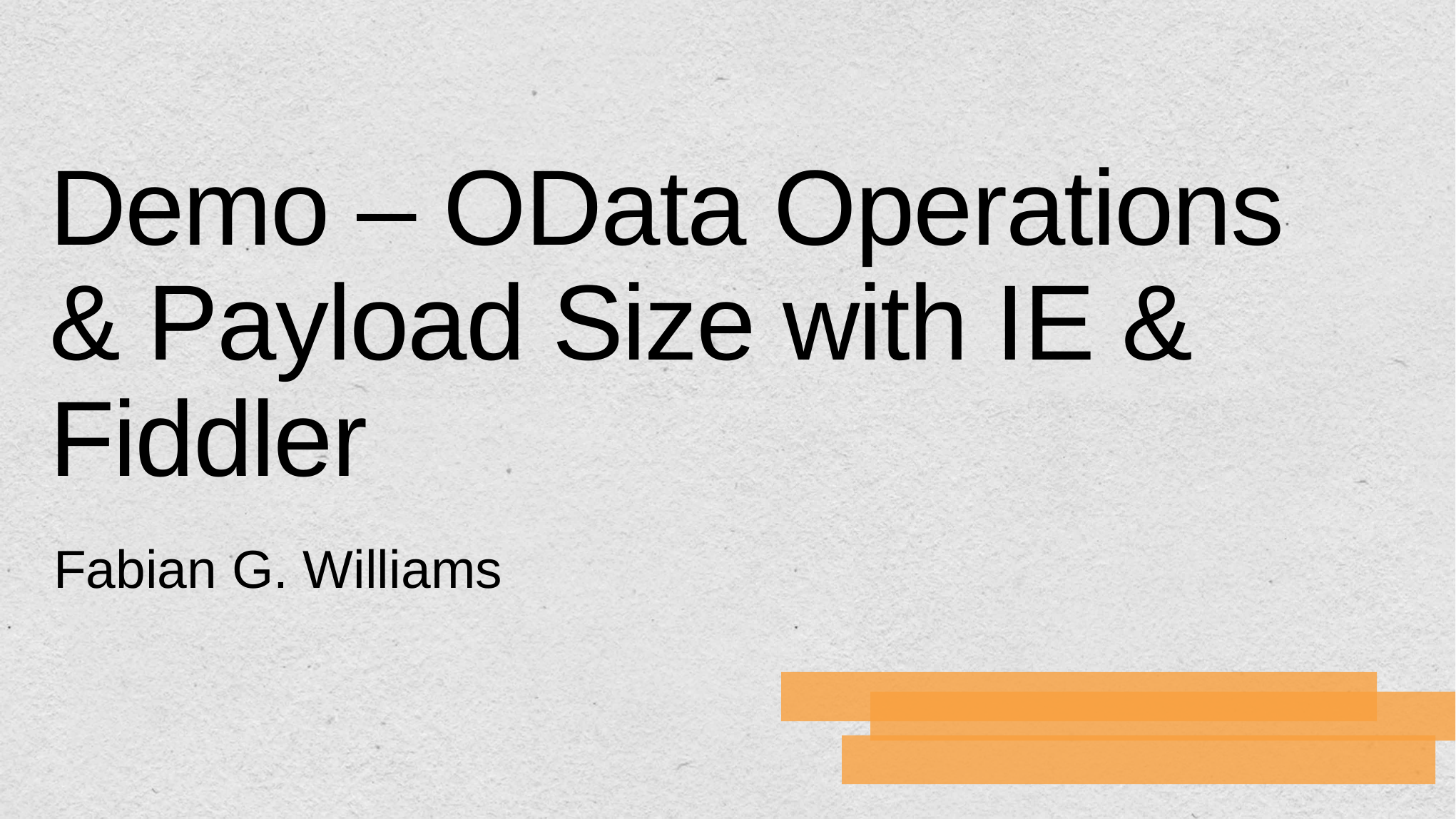

# Demo – OData Operations & Payload Size with IE & Fiddler
Fabian G. Williams